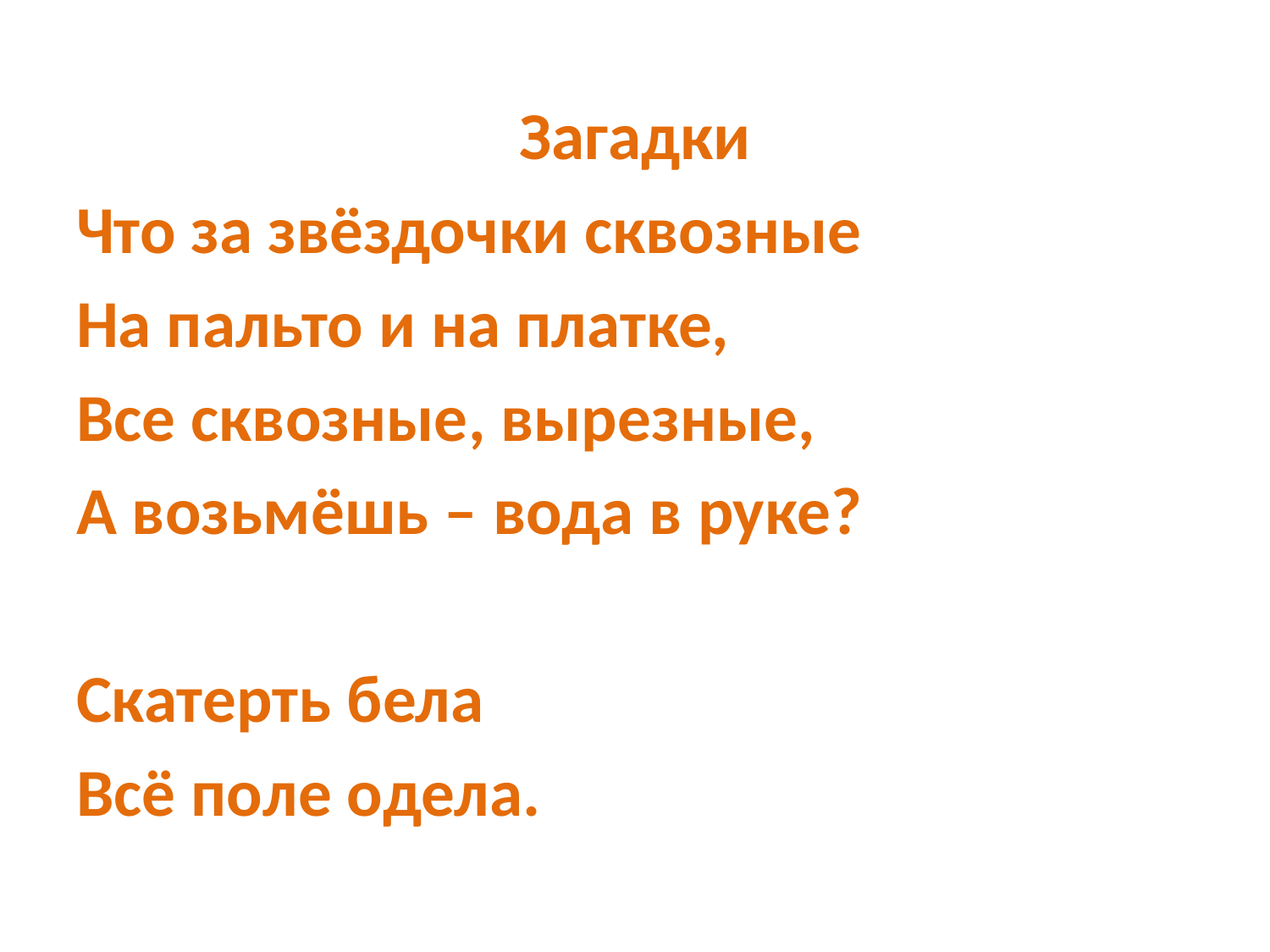

#
Загадки
Что за звёздочки сквозные
На пальто и на платке,
Все сквозные, вырезные,
А возьмёшь – вода в руке?

Скатерть бела
Всё поле одела.